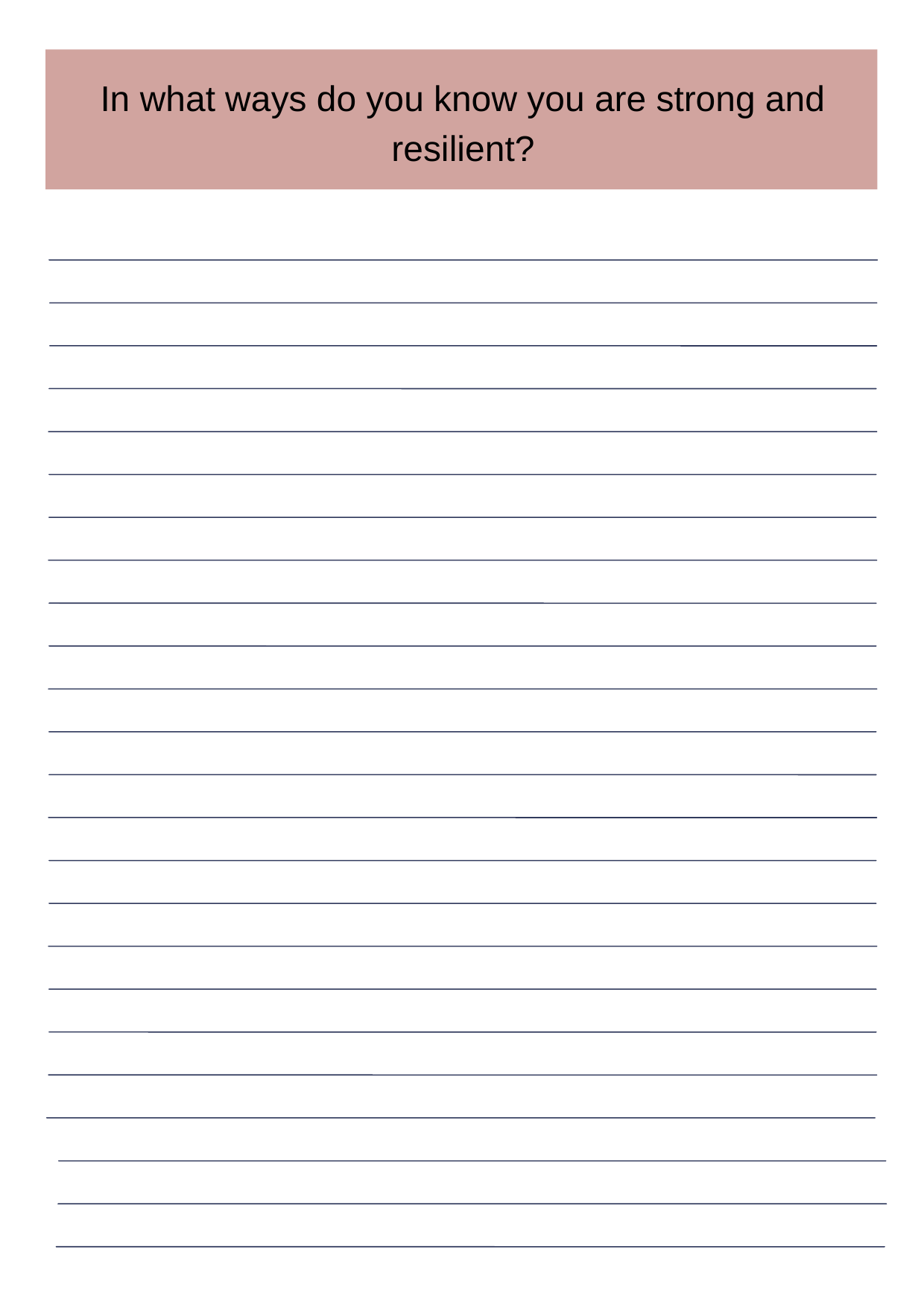

In what ways do you know you are strong and resilient?